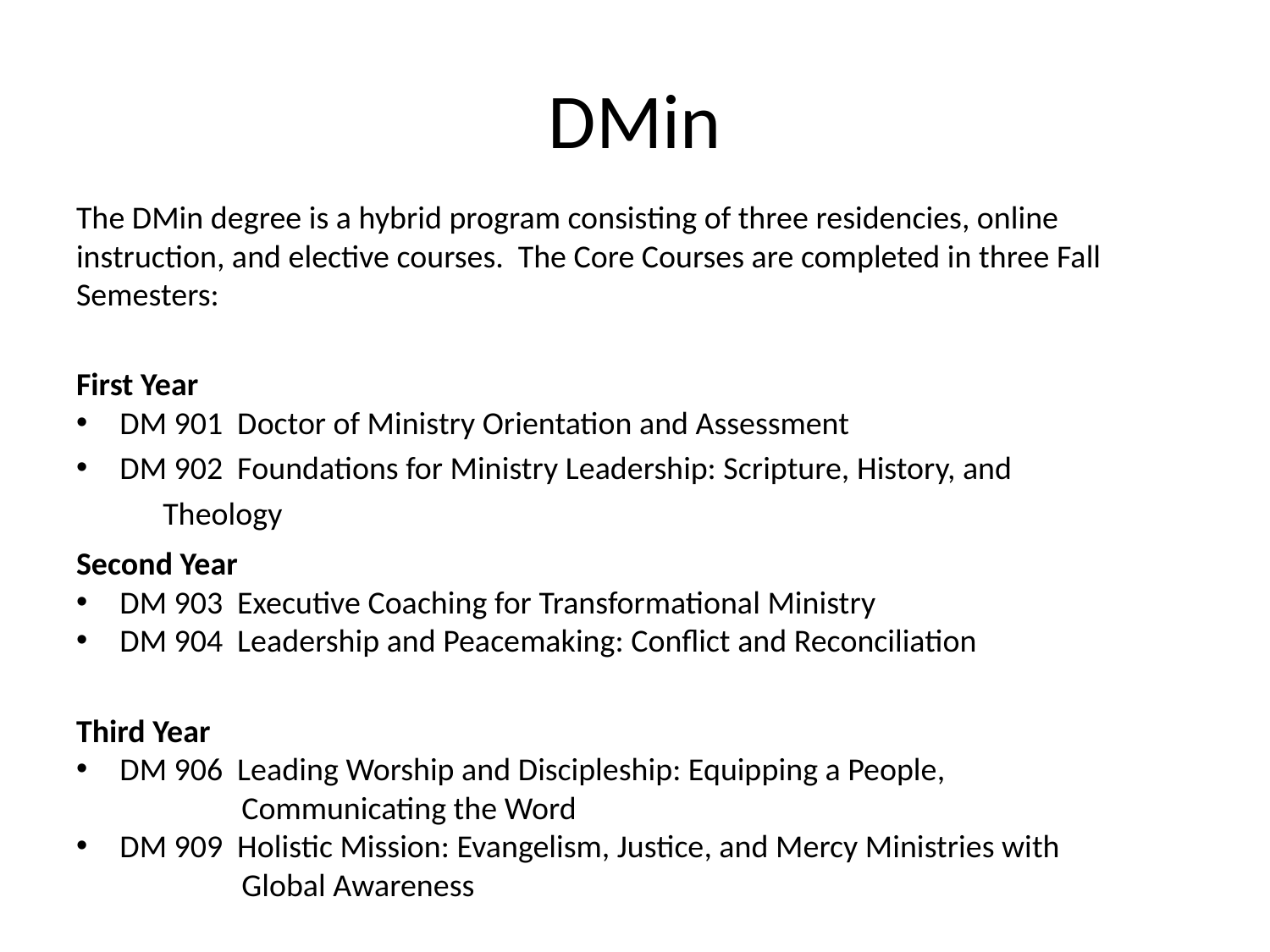

# DMin
The DMin degree is a hybrid program consisting of three residencies, online instruction, and elective courses.  The Core Courses are completed in three Fall Semesters:

First Year
DM 901  Doctor of Ministry Orientation and Assessment
DM 902  Foundations for Ministry Leadership: Scripture, History, and
		      Theology
Second Year
DM 903  Executive Coaching for Transformational Ministry
DM 904  Leadership and Peacemaking: Conflict and Reconciliation

Third Year
DM 906  Leading Worship and Discipleship: Equipping a People,
                       Communicating the Word
DM 909  Holistic Mission: Evangelism, Justice, and Mercy Ministries with
                       Global Awareness